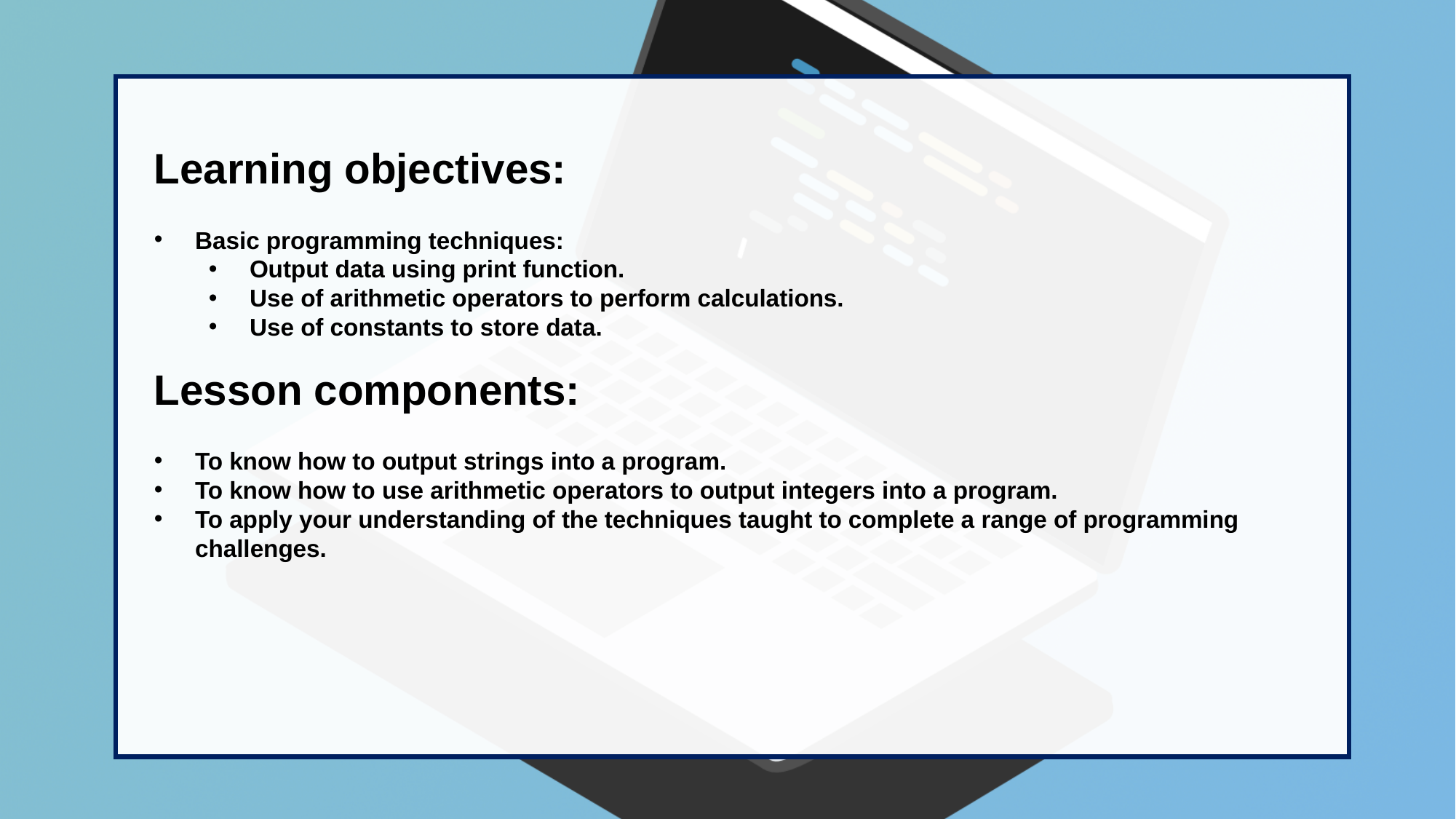

Learning objectives:

Basic programming techniques:
Output data using print function.
Use of arithmetic operators to perform calculations.
Use of constants to store data.
Lesson components:

To know how to output strings into a program.
To know how to use arithmetic operators to output integers into a program.
To apply your understanding of the techniques taught to complete a range of programming challenges.